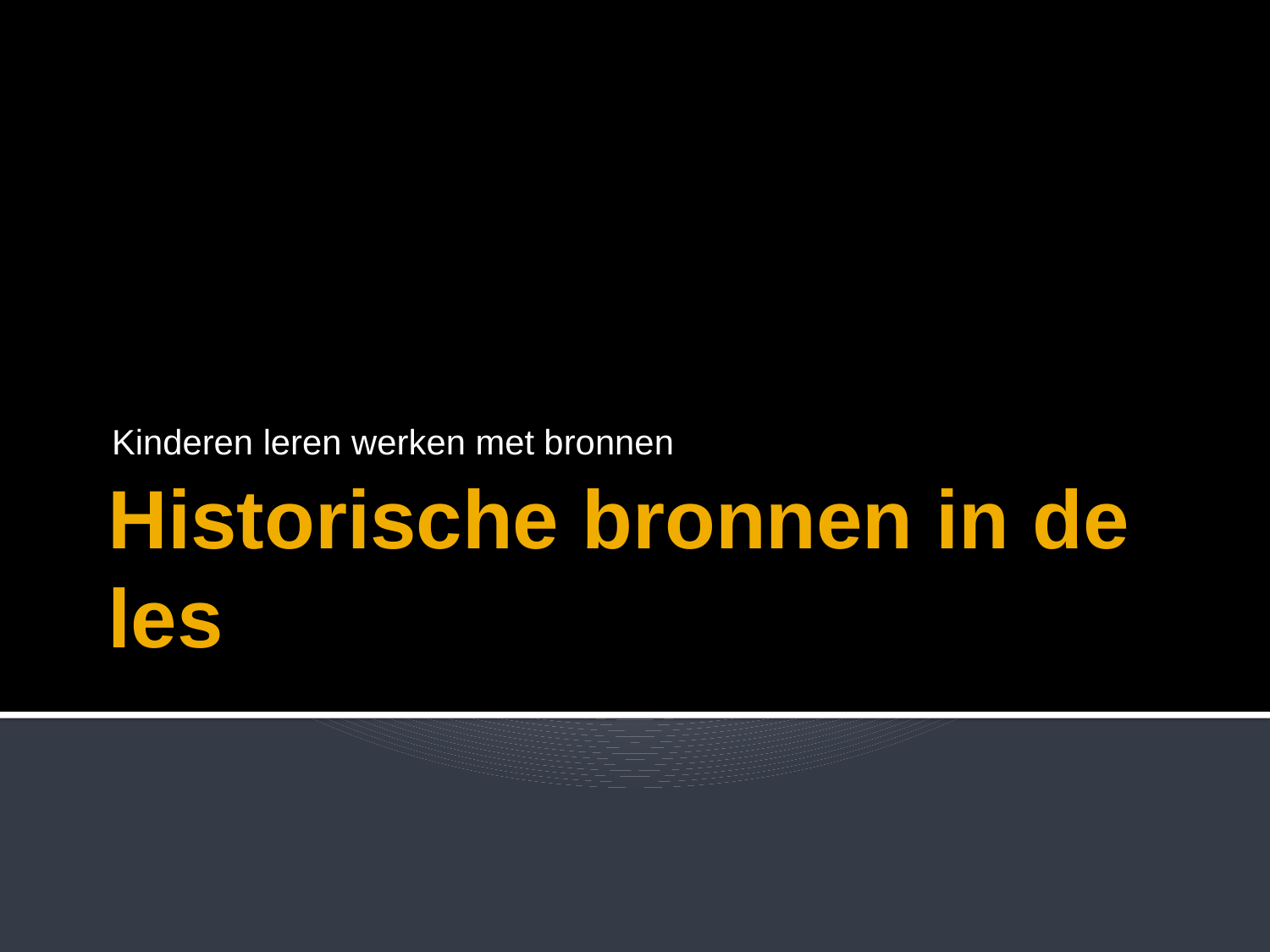

Kinderen leren werken met bronnen
# Historische bronnen in de les